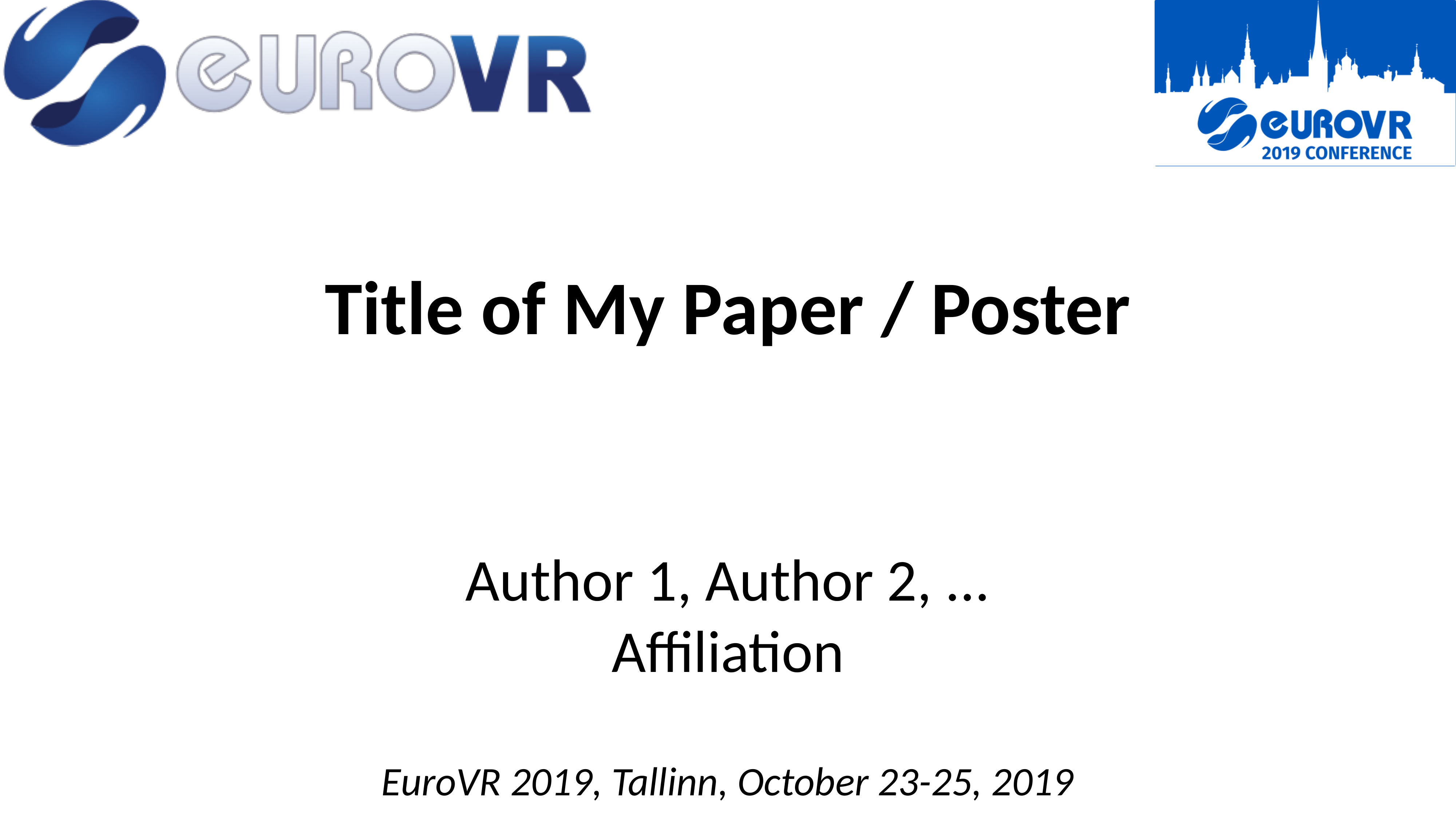

# Title of My Paper / Poster
Author 1, Author 2, ...
Affiliation
EuroVR 2019, Tallinn, October 23-25, 2019